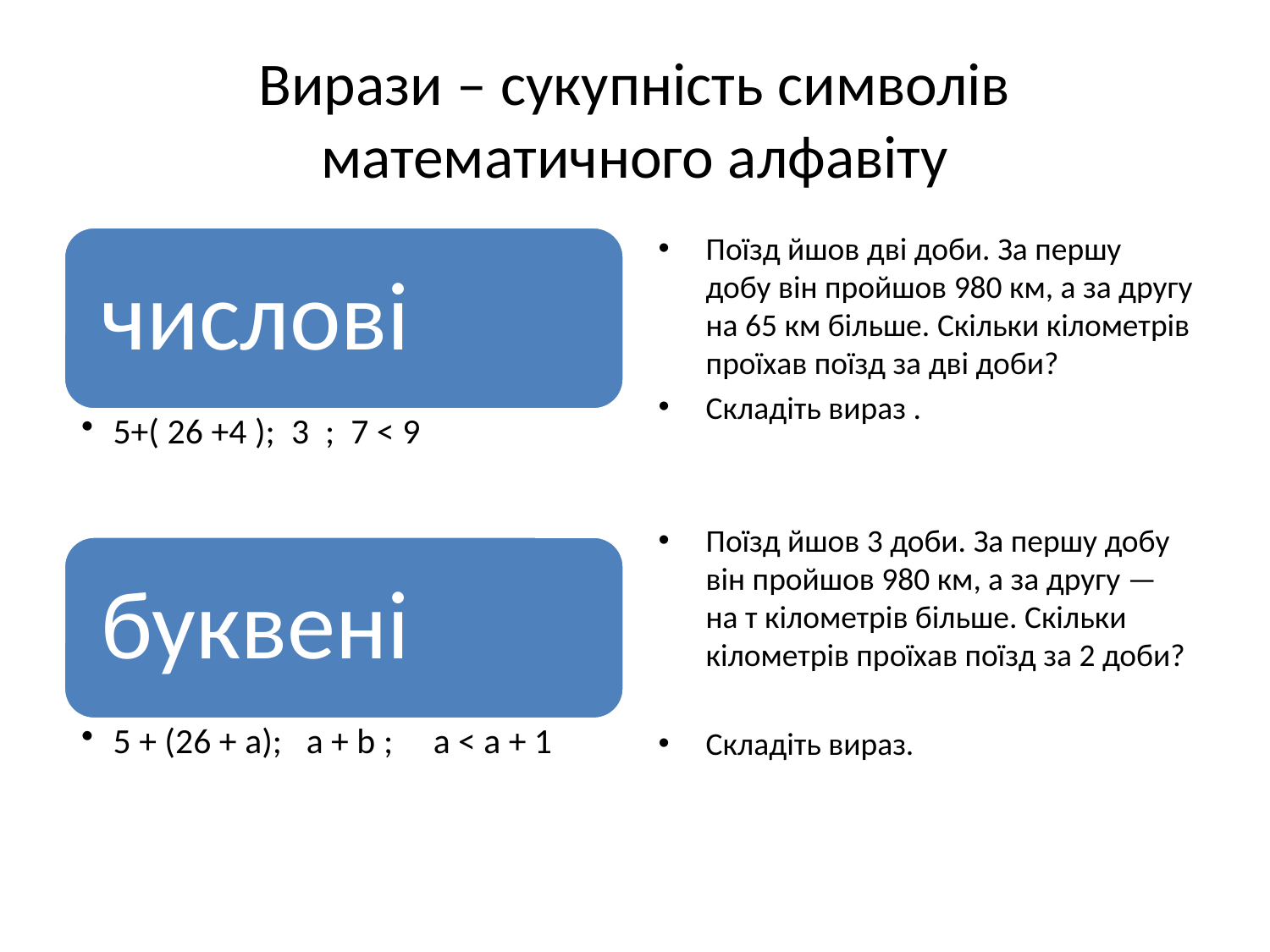

# Вирази – сукупність символів математичного алфавіту
числові
5+( 26 +4 );  3  ;  7 < 9
буквені
5 + (26 + а);   a + b ;     а < а + 1
Поїзд йшов дві доби. За першу добу він пройшов 980 км, а за другу на 65 км більше. Скільки кілометрів проїхав поїзд за дві доби?
Складіть вираз .

Поїзд йшов 3 доби. За першу добу він пройшов 980 км, а за другу — на т кілометрів більше. Скільки кілометрів проїхав поїзд за 2 доби?

Складіть вираз.